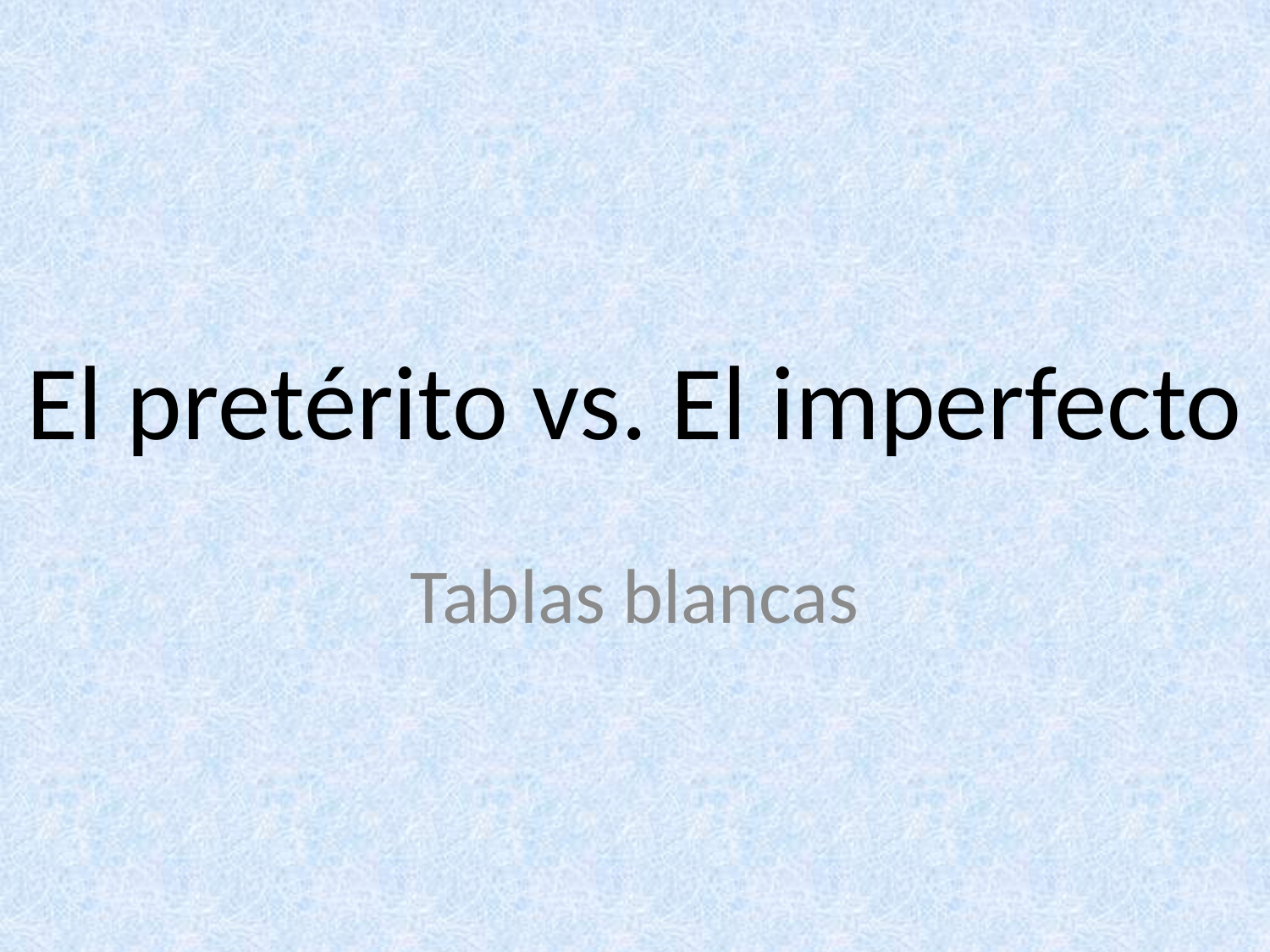

# El pretérito vs. El imperfecto
Tablas blancas